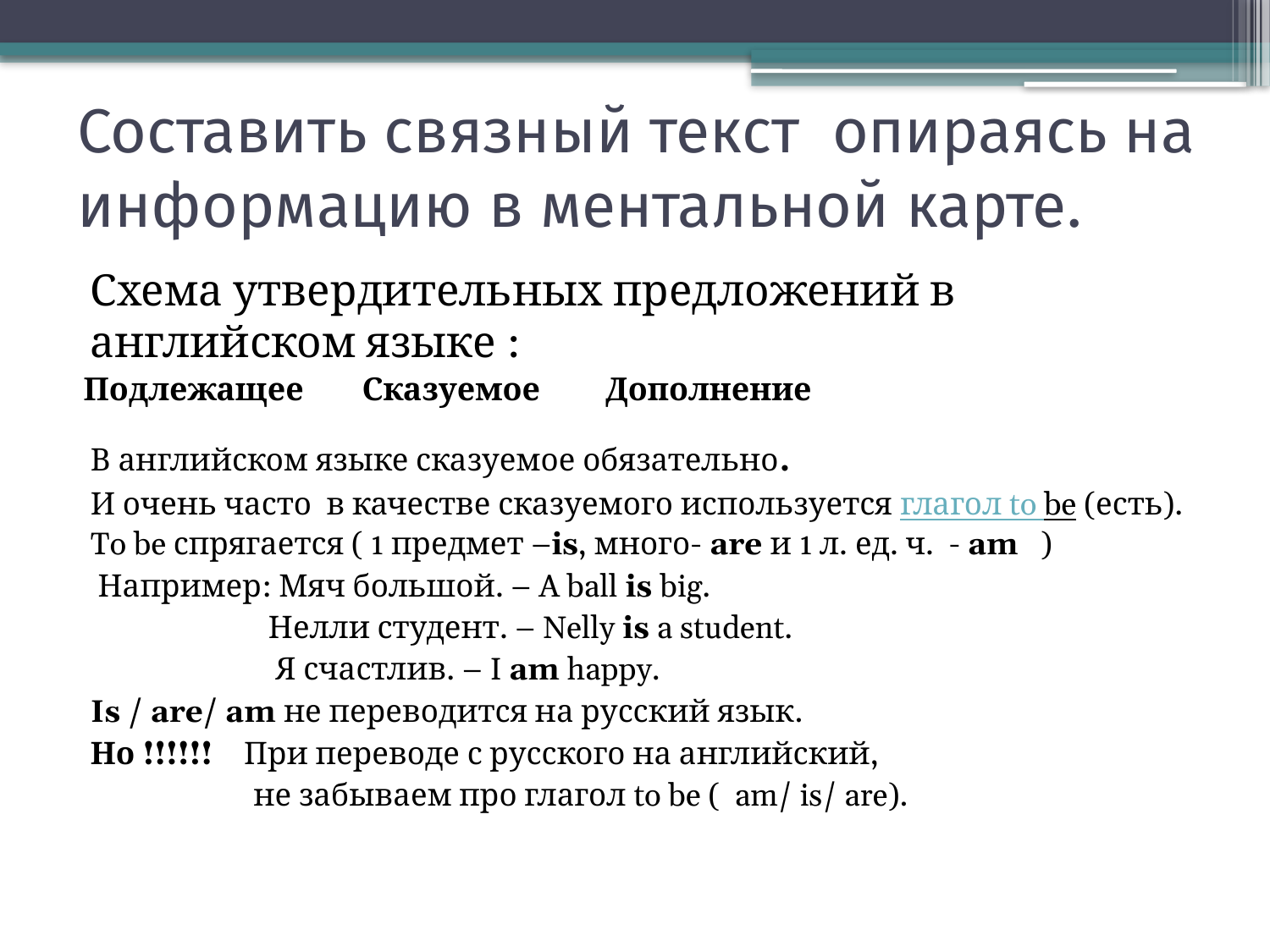

# Составить связный текст  опираясь на информацию в ментальной карте.
Схема утвердительных предложений в английском языке :

В английском языке сказуемое обязательно.
И очень часто  в качестве сказуемого используется глагол to be (есть). To be спрягается ( 1 предмет –is, много- are и 1 л. ед. ч.  - am   )
 Например: Мяч большой. – A ball is big.
                        Нелли студент. – Nelly is a student.
                         Я счастлив. – I am happy.
Is / are/ am не переводится на русский язык.
Но !!!!!!    При переводе с русского на английский,
                      не забываем про глагол to be (  am/ is/ are).

| Подлежащее | Сказуе­мое | Допол­­нение |  |
| --- | --- | --- | --- |